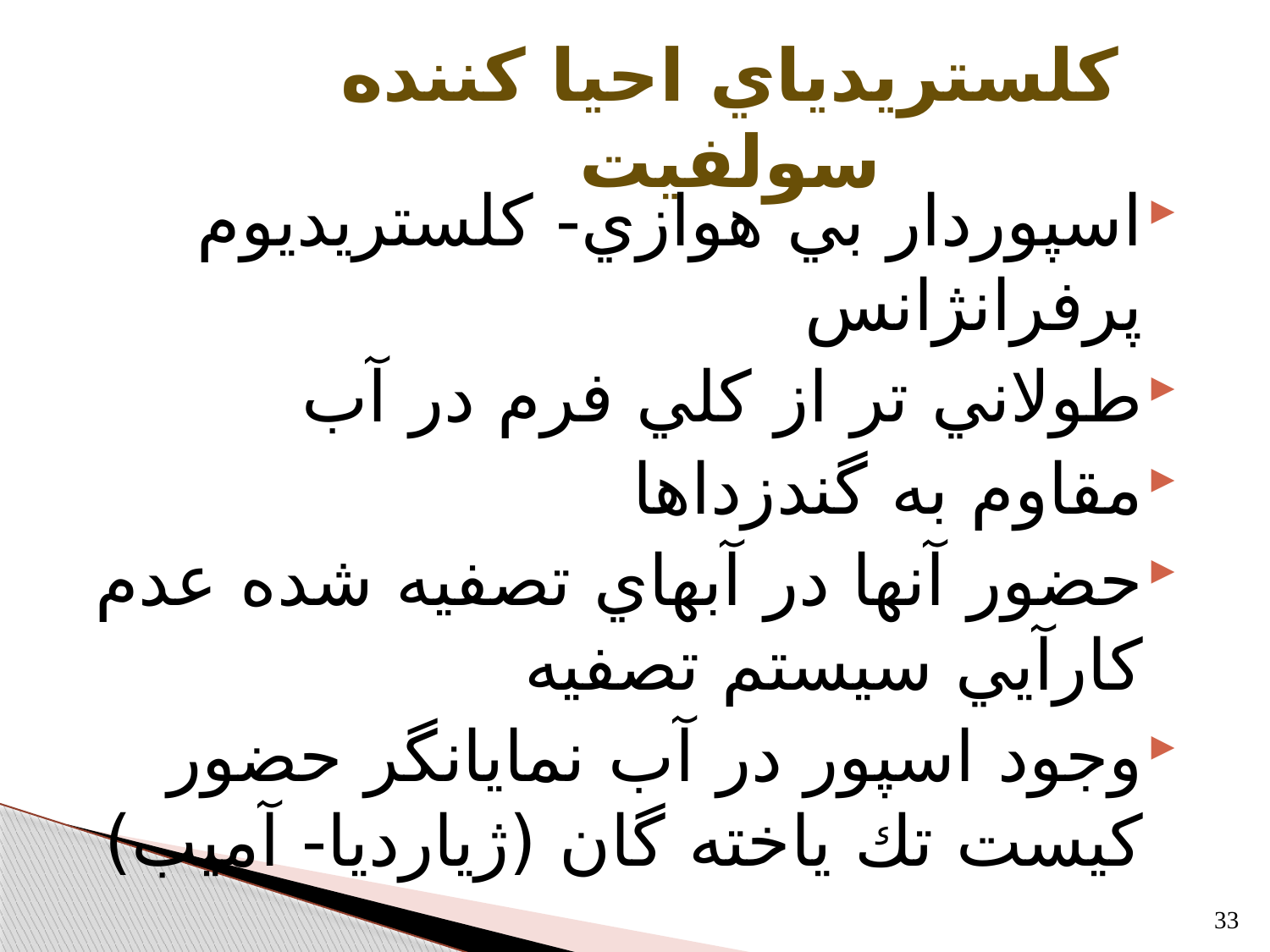

# كلستريدياي احيا كننده سولفيت
اسپوردار بي هوازي- كلستريديوم پرفرانژانس
طولاني تر از كلي فرم در آب
مقاوم به گندزداها
حضور آنها در آبهاي تصفيه شده عدم كارآيي سيستم تصفيه
وجود اسپور در آب نمايانگر حضور كيست تك ياخته گان (ژيارديا- آميب)
33